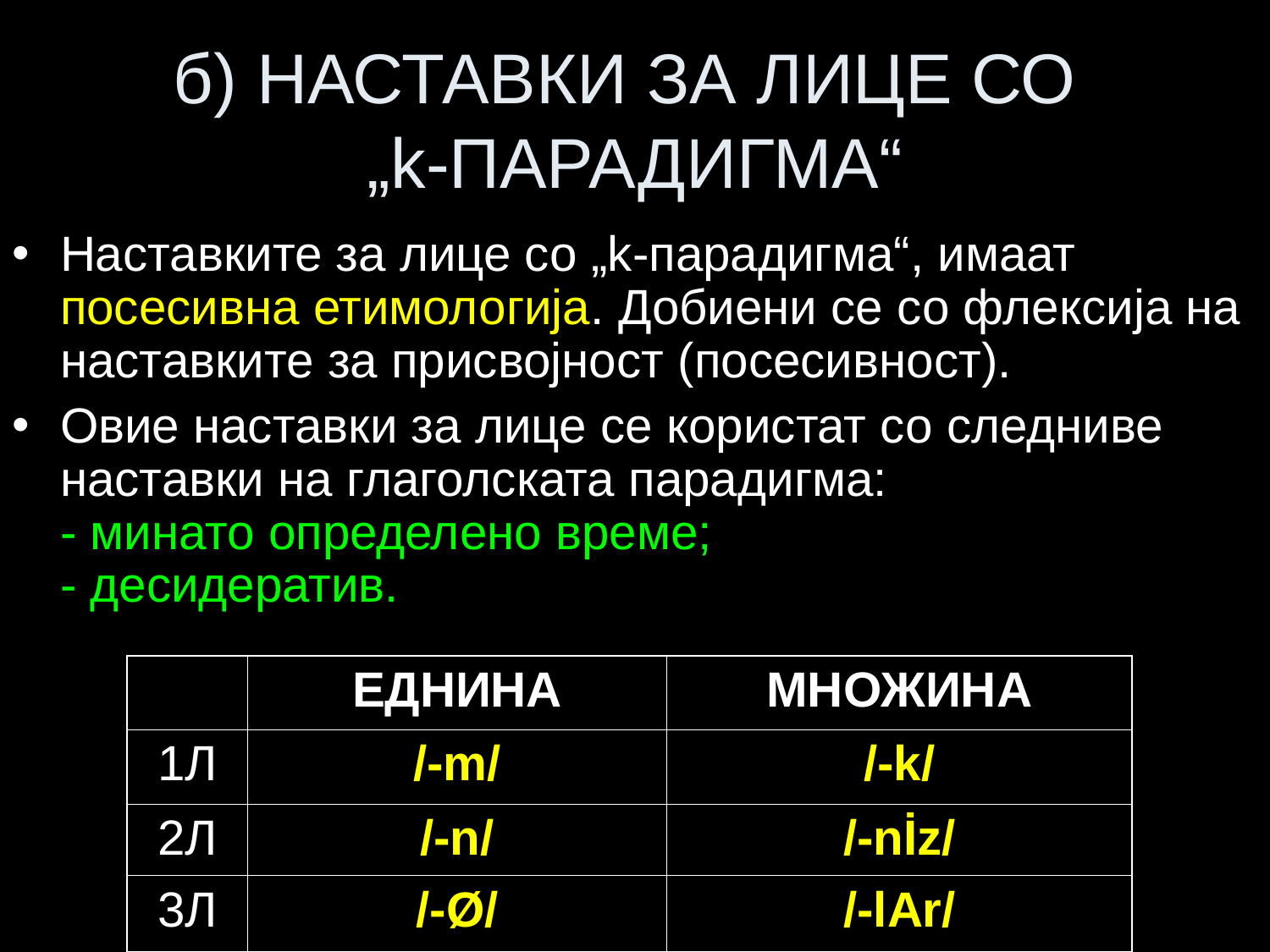

# б) НАСТАВКИ ЗА ЛИЦЕ СО „k-ПАРАДИГМА“
Наставките за лице со „k-парадигма“, имаат посесивна етимологија. Добиени се со флексија на наставките за присвојност (посесивност).
Овие наставки за лице се користат со следниве наставки на глаголската парадигма:
- минато определено време;
- десидератив.
|  | ЕДНИНА | МНОЖИНА |
| --- | --- | --- |
| 1Л | /-m/ | /-k/ |
| 2Л | /-n/ | /-nİz/ |
| 3Л | /-Ø/ | /-lAr/ |